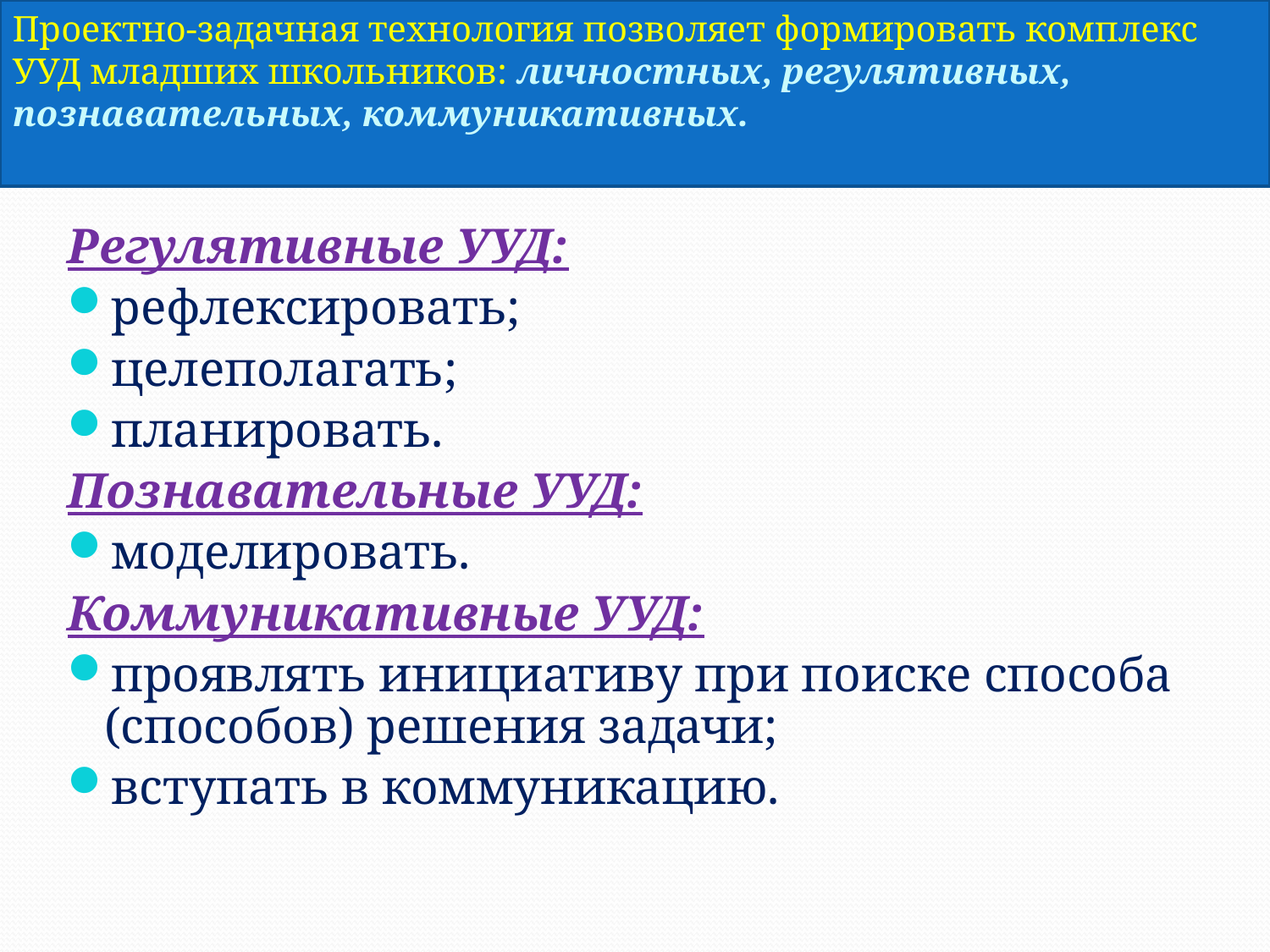

Проектно-задачная технология позволяет формировать комплекс УУД младших школьников: личностных, регулятивных, познавательных, коммуникативных.
Регулятивные УУД:
рефлексировать;
целеполагать;
планировать.
Познавательные УУД:
моделировать.
Коммуникативные УУД:
проявлять инициативу при поиске способа (способов) решения задачи;
вступать в коммуникацию.